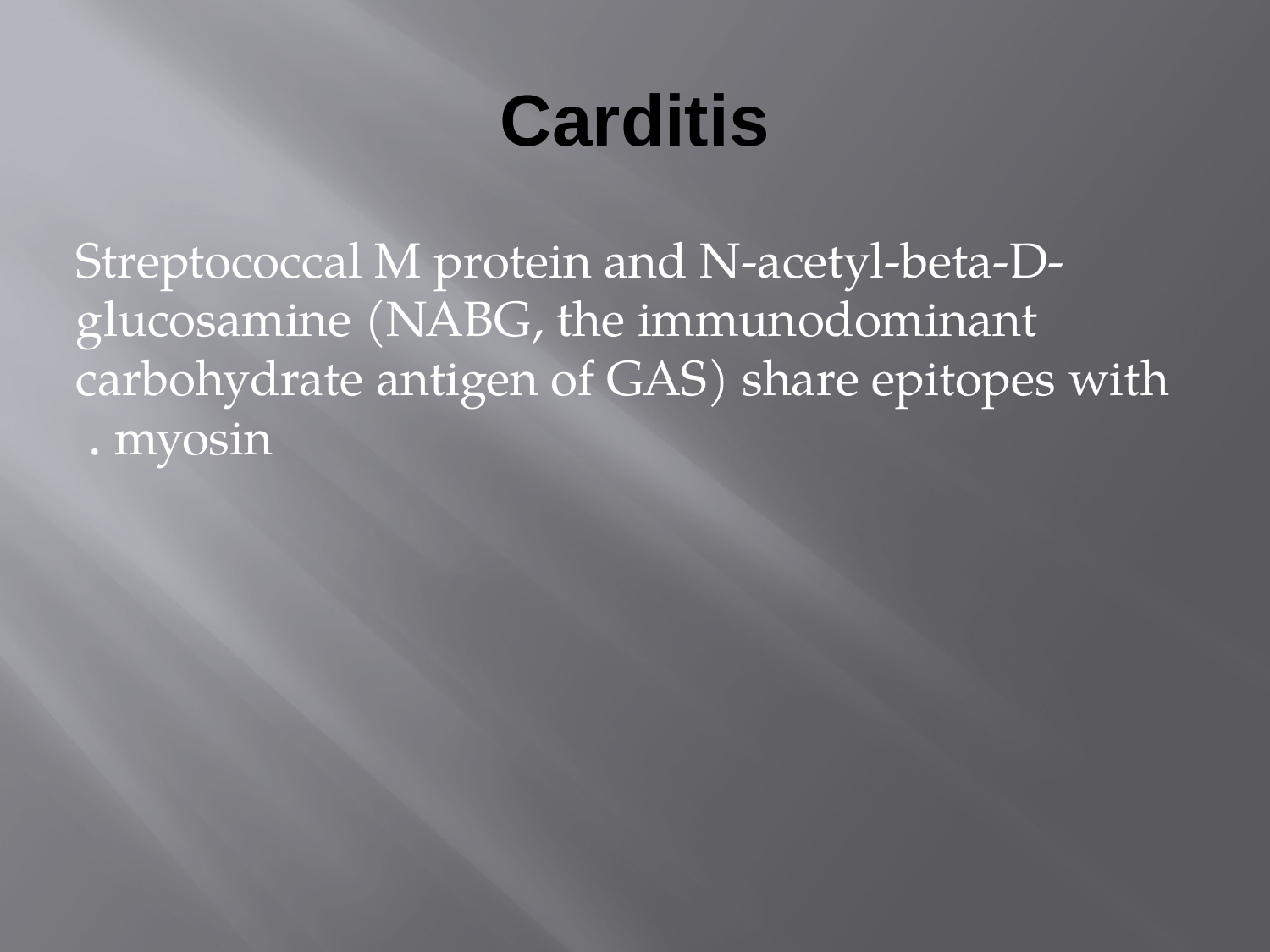

# Carditis
Streptococcal M protein and N-acetyl-beta-D-glucosamine (NABG, the immunodominant carbohydrate antigen of GAS) share epitopes with myosin .